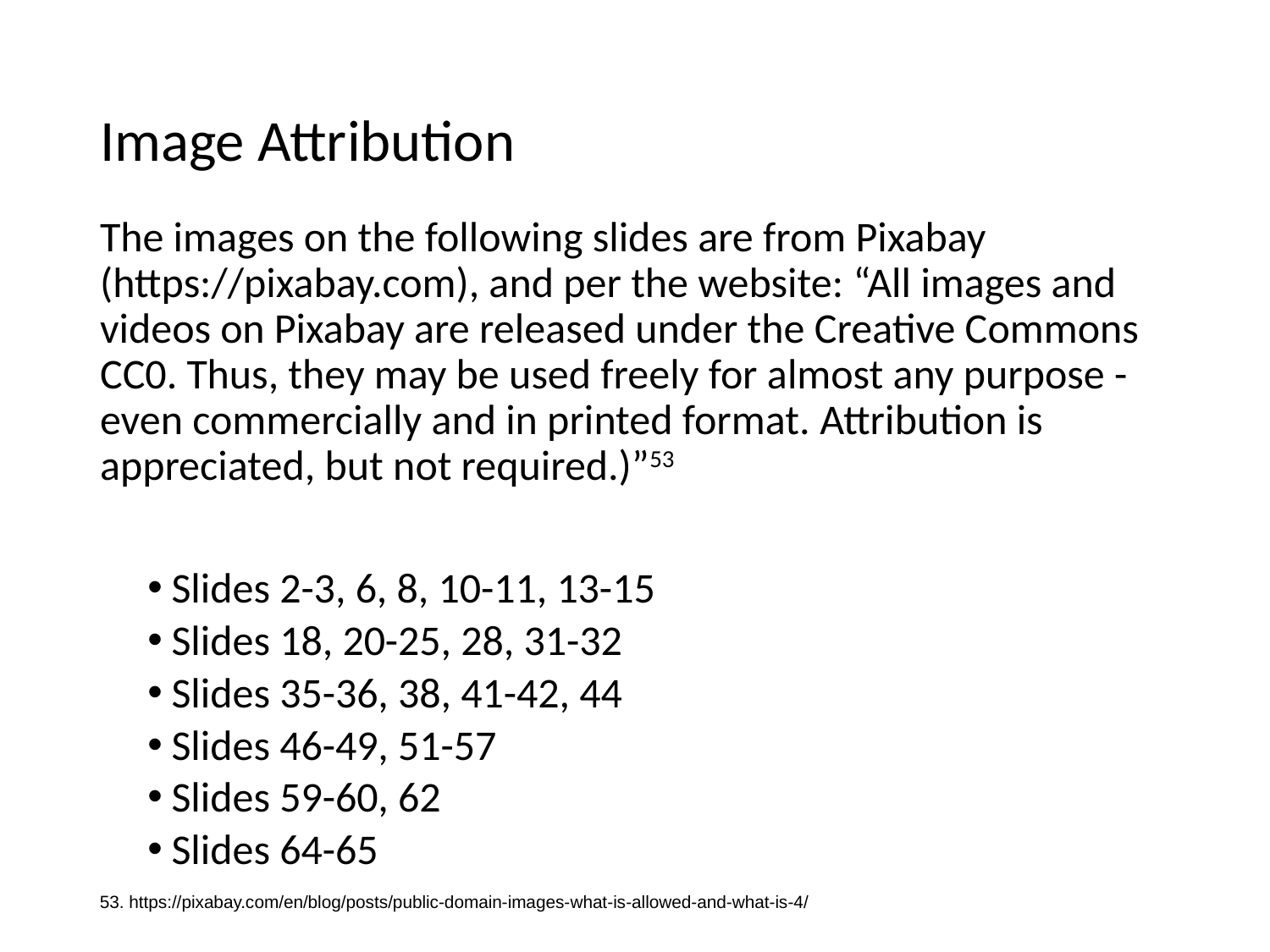

# Image Attribution
The images on the following slides are from Pixabay (https://pixabay.com), and per the website: “All images and videos on Pixabay are released under the Creative Commons CC0. Thus, they may be used freely for almost any purpose - even commercially and in printed format. Attribution is appreciated, but not required.)”53

Slides 2-3, 6, 8, 10-11, 13-15
Slides 18, 20-25, 28, 31-32
Slides 35-36, 38, 41-42, 44
Slides 46-49, 51-57
Slides 59-60, 62
Slides 64-65

53. https://pixabay.com/en/blog/posts/public-domain-images-what-is-allowed-and-what-is-4/